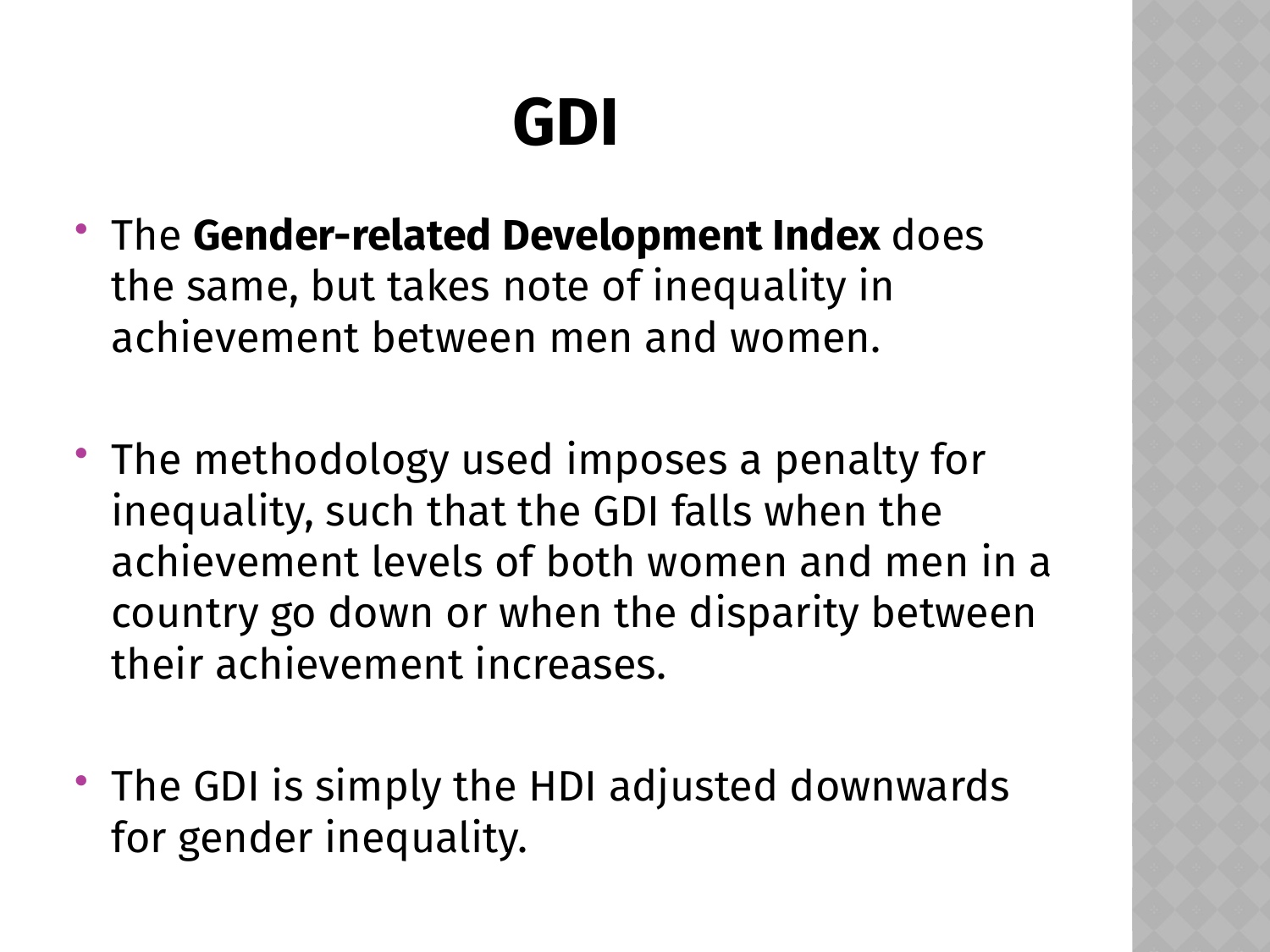

# GDI
The Gender-related Development Index does the same, but takes note of inequality in achievement between men and women.

The methodology used imposes a penalty for inequality, such that the GDI falls when the achievement levels of both women and men in a country go down or when the disparity between their achievement increases.

The GDI is simply the HDI adjusted downwards for gender inequality.